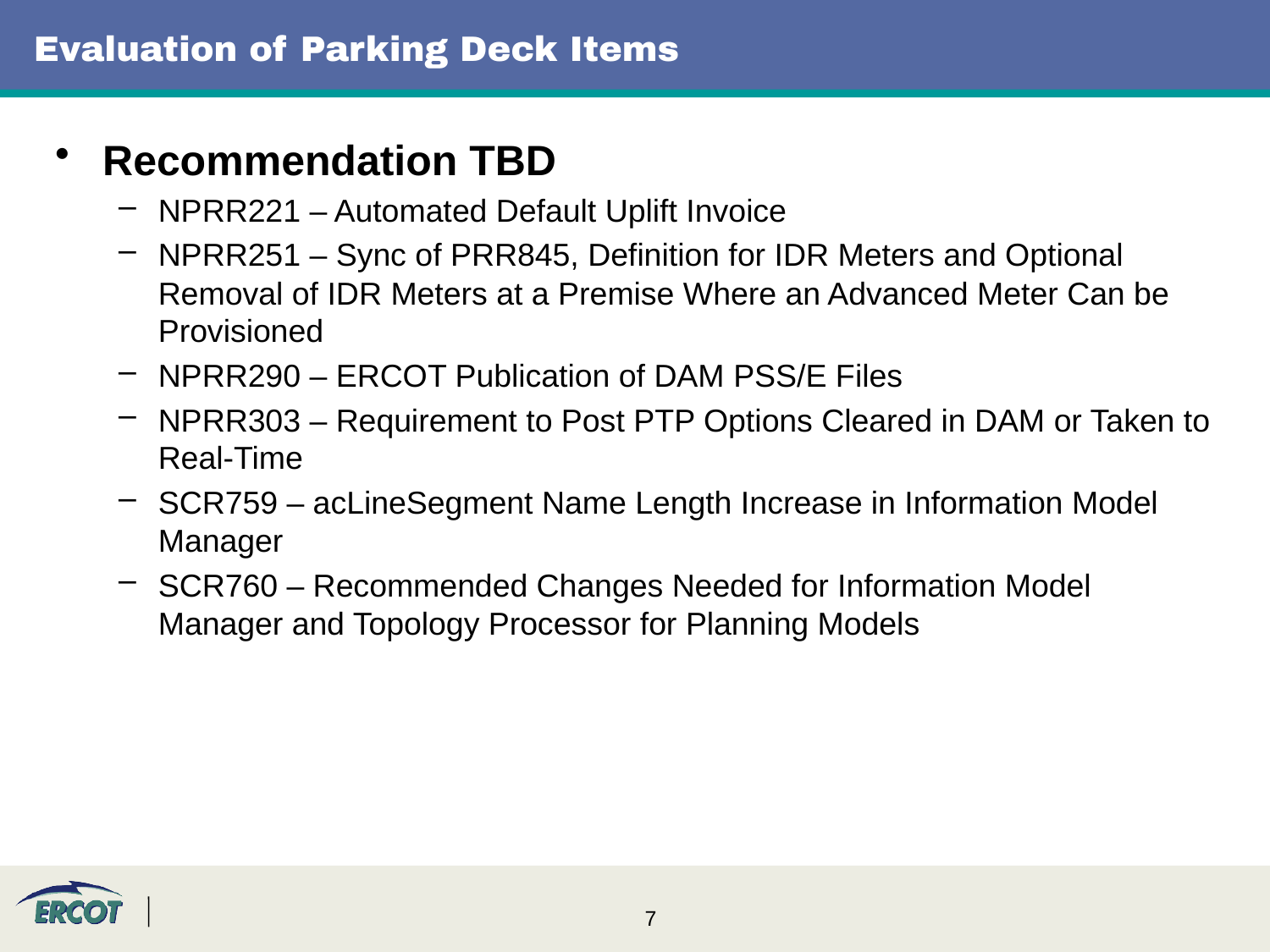

# Evaluation of Parking Deck Items
Recommendation TBD
NPRR221 – Automated Default Uplift Invoice
NPRR251 – Sync of PRR845, Definition for IDR Meters and Optional Removal of IDR Meters at a Premise Where an Advanced Meter Can be Provisioned
NPRR290 – ERCOT Publication of DAM PSS/E Files
NPRR303 – Requirement to Post PTP Options Cleared in DAM or Taken to Real-Time
SCR759 – acLineSegment Name Length Increase in Information Model Manager
SCR760 – Recommended Changes Needed for Information Model Manager and Topology Processor for Planning Models